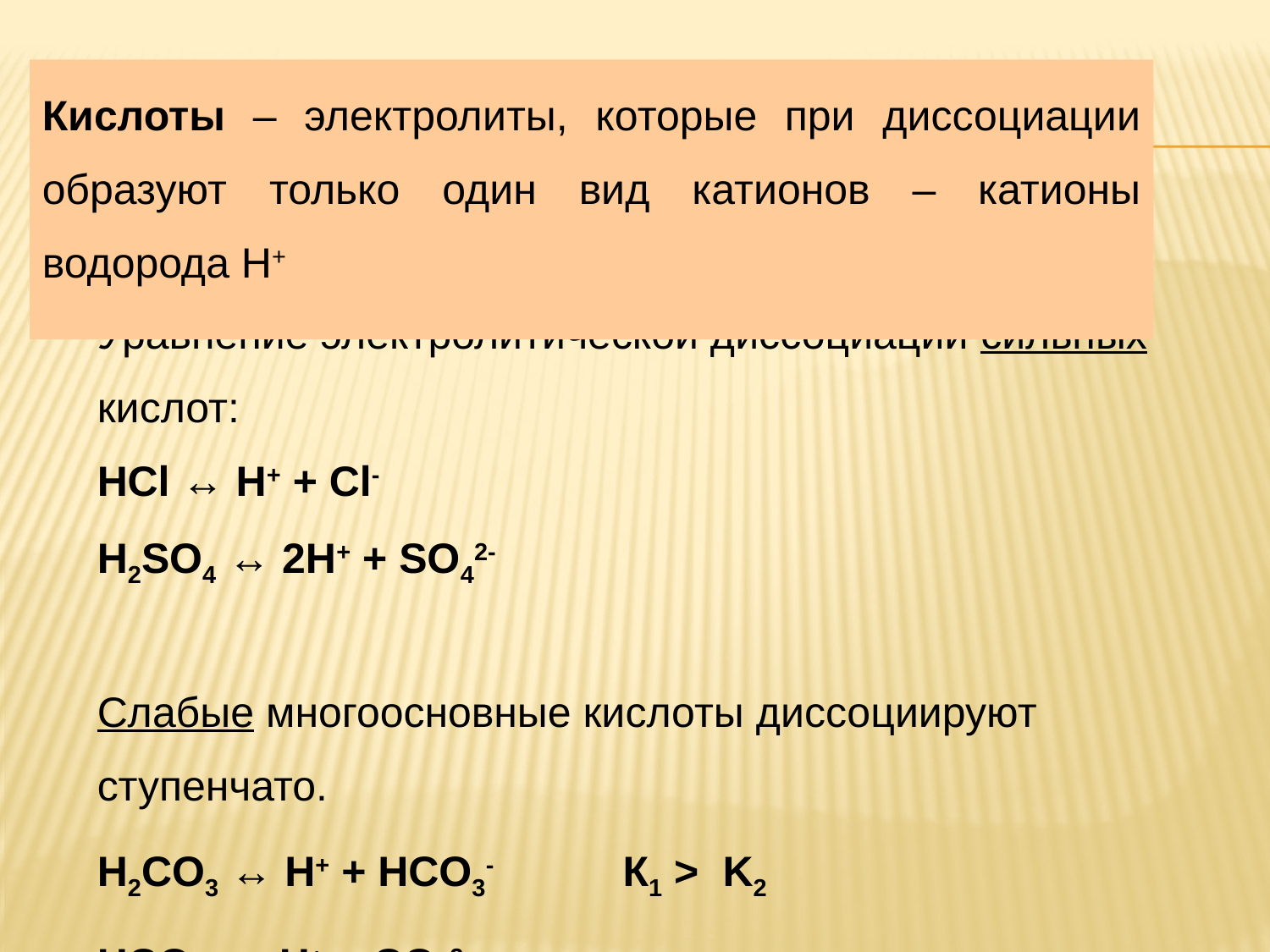

Кислоты – электролиты, которые при диссоциации образуют только один вид катионов – катионы водорода Н+

Уравнение электролитической диссоциации сильных кислот:
HCl ↔ H+ + Cl-
H2SO4 ↔ 2H+ + SO42-

Слабые многоосновные кислоты диссоциируют ступенчато.
H2CO3 ↔ H+ + HCO3-                   К1 >  K2
HCO3- ↔ H+ + CO32-